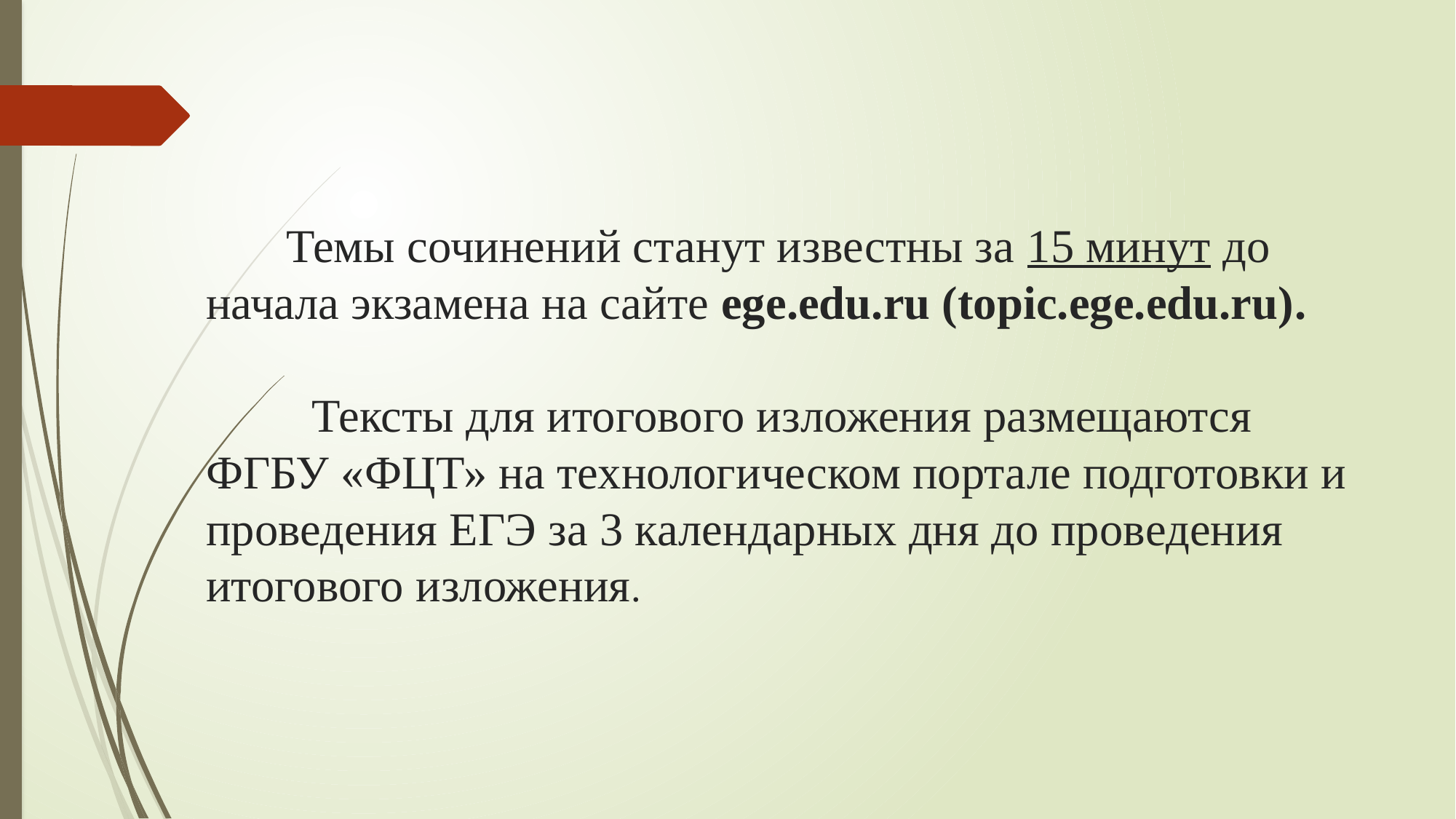

# Темы сочинений станут известны за 15 минут до начала экзамена на сайте ege.edu.ru (topic.ege.edu.ru). Тексты для итогового изложения размещаются ФГБУ «ФЦТ» на технологическом портале подготовки и проведения ЕГЭ за 3 календарных дня до проведения итогового изложения.